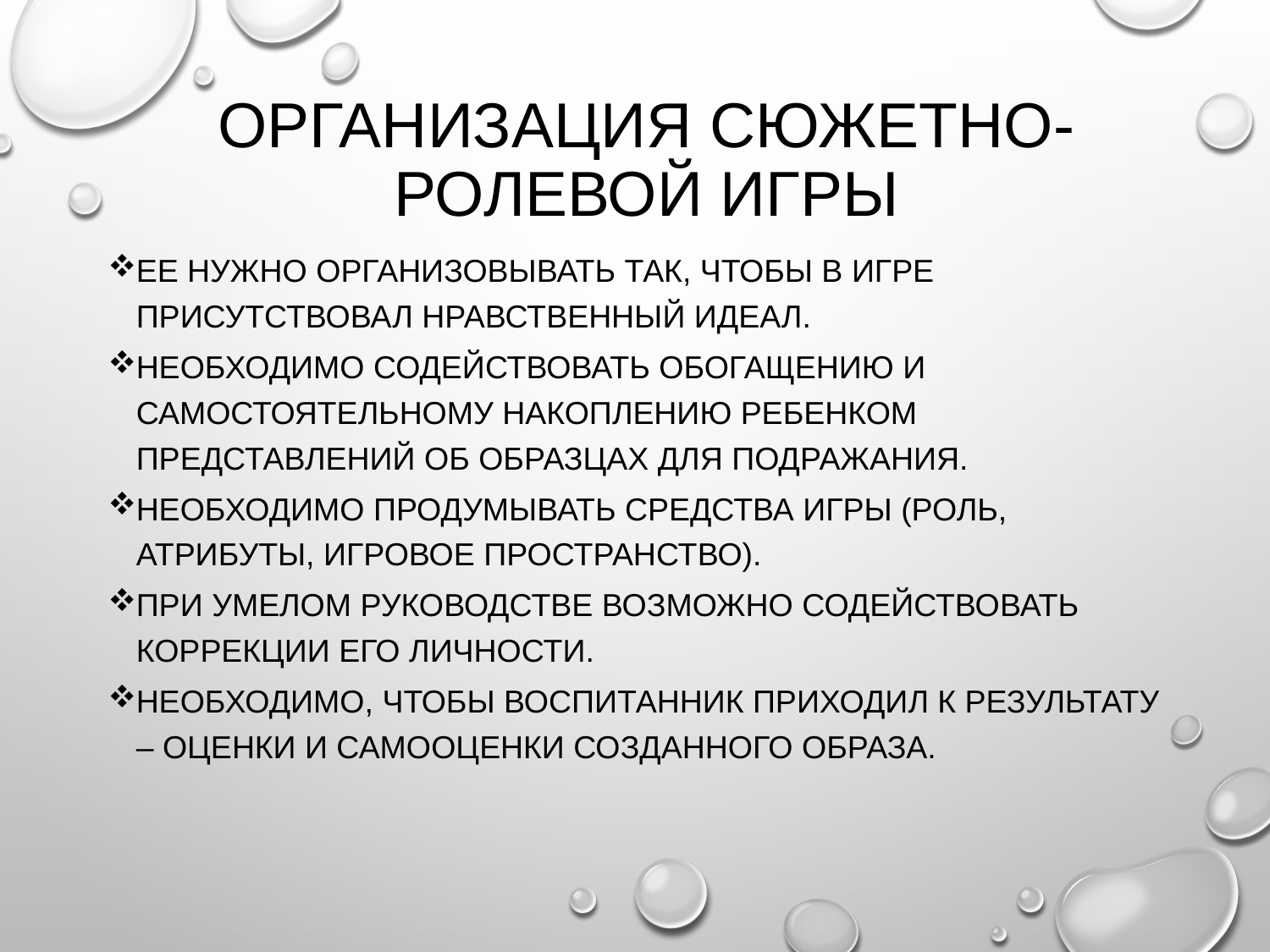

# Организация сюжетно-ролевой игры
Ее нужно организовывать так, чтобы в игре присутствовал нравственный идеал.
Необходимо содействовать обогащению и самостоятельному накоплению ребенком представлений об образцах для подражания.
Необходимо продумывать средства игры (роль, атрибуты, игровое пространство).
При умелом руководстве возможно содействовать коррекции его личности.
Необходимо, чтобы воспитанник приходил к результату – оценки и самооценки созданного образа.